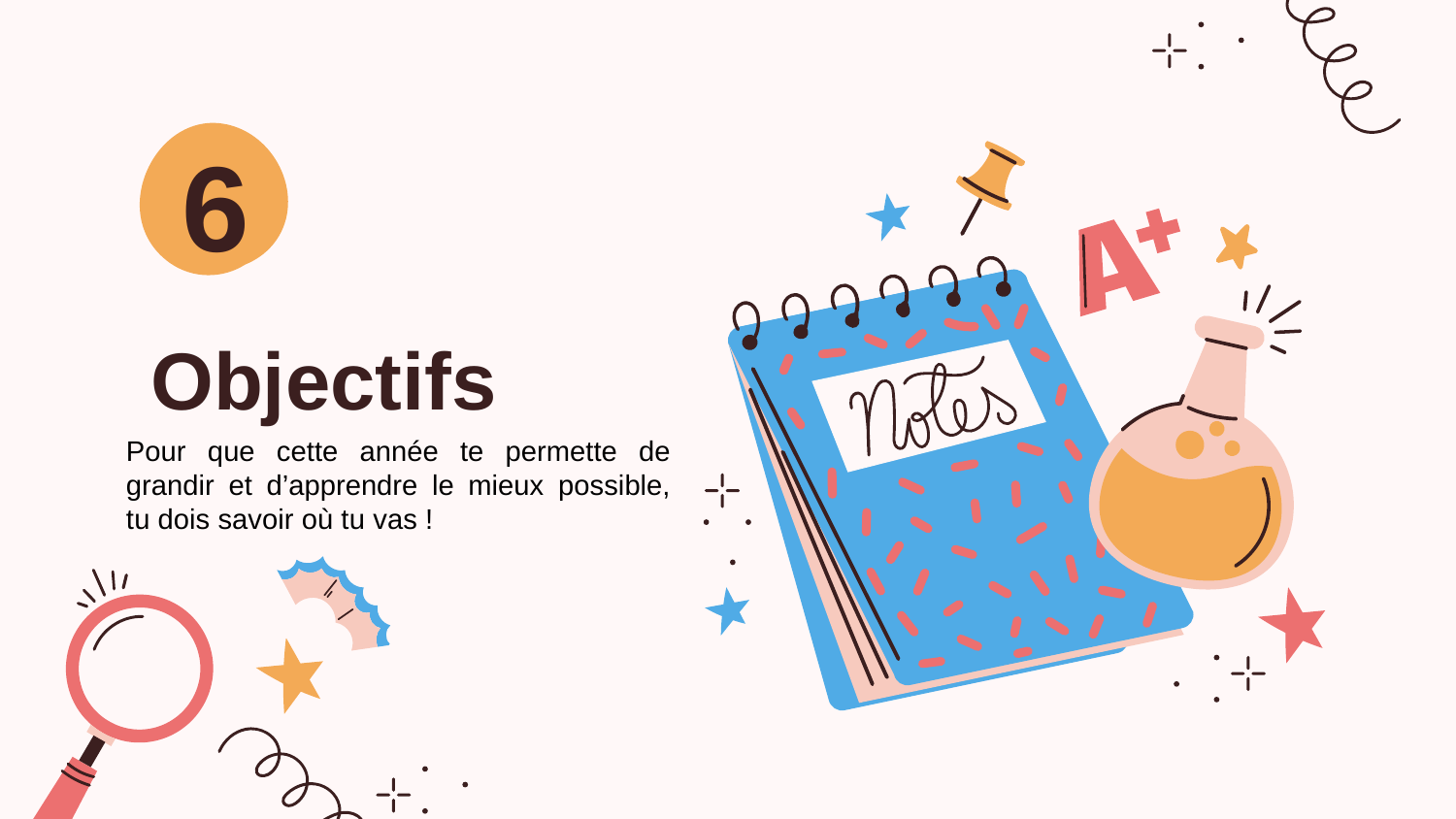

6

# Objectifs
Pour que cette année te permette de grandir et d’apprendre le mieux possible, tu dois savoir où tu vas !